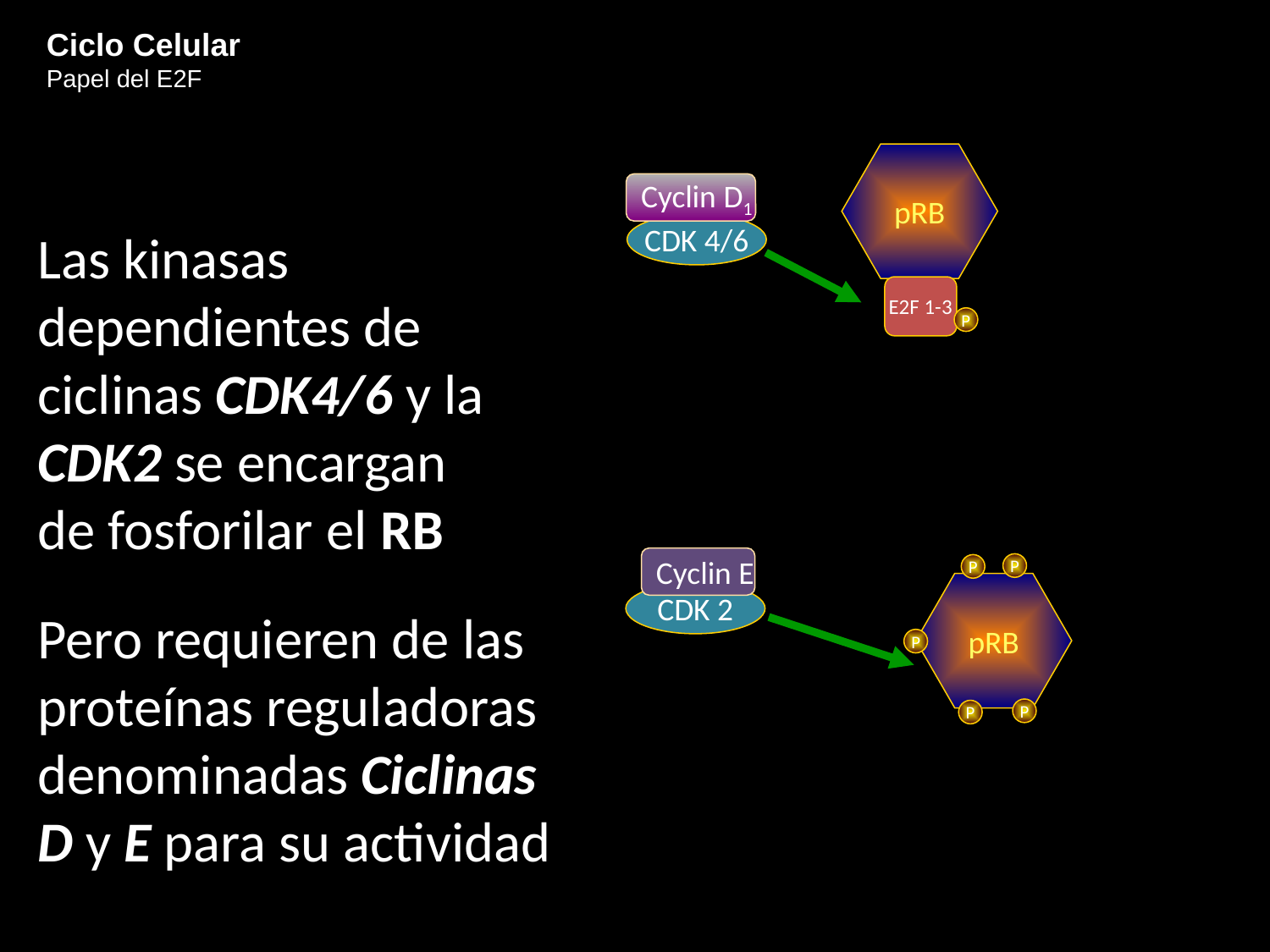

Ciclo Celular
Papel del E2F
pRB
Cyclin D1
CDK 4/6
Las kinasas dependientes de ciclinas CDK4/6 y la CDK2 se encargan de fosforilar el RB

E2F 1-3
P
Cyclin E
P
P
pRB
P
P
P
CDK 2
Pero requieren de las proteínas reguladoras denominadas Ciclinas D y E para su actividad